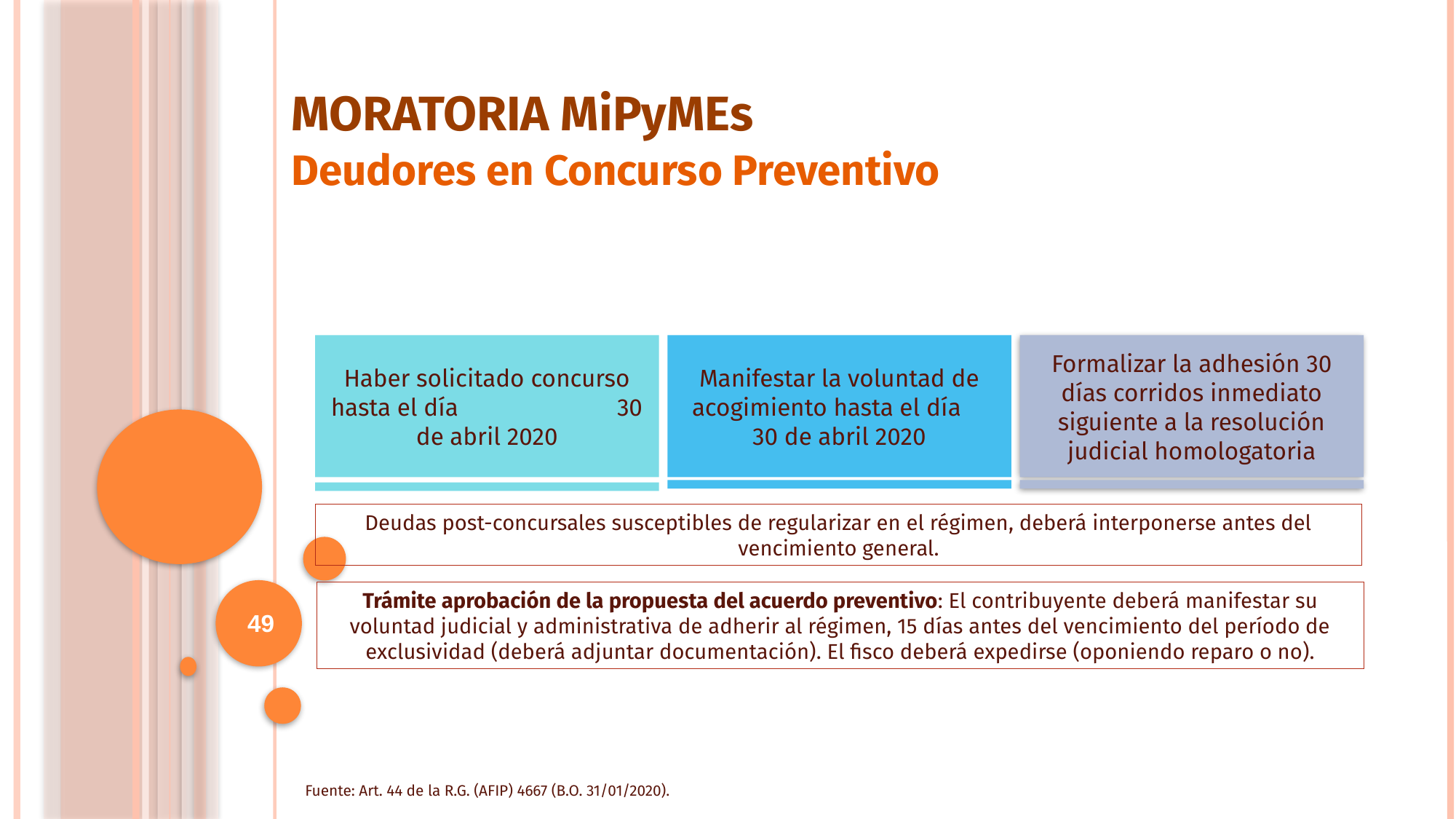

MORATORIA MiPyMEs
Deudores en Concurso Preventivo
Manifestar la voluntad de acogimiento hasta el día     30 de abril 2020

Formalizar la adhesión 30 días corridos inmediato siguiente a la resolución judicial homologatoria

Haber solicitado concurso hasta el día                         30 de abril 2020

Deudas post-concursales susceptibles de regularizar en el régimen, deberá interponerse antes del vencimiento general.
Trámite aprobación de la propuesta del acuerdo preventivo: El contribuyente deberá manifestar su voluntad judicial y administrativa de adherir al régimen, 15 días antes del vencimiento del período de exclusividad (deberá adjuntar documentación). El fisco deberá expedirse (oponiendo reparo o no).
49
Fuente: Art. 44 de la R.G. (AFIP) 4667 (B.O. 31/01/2020).